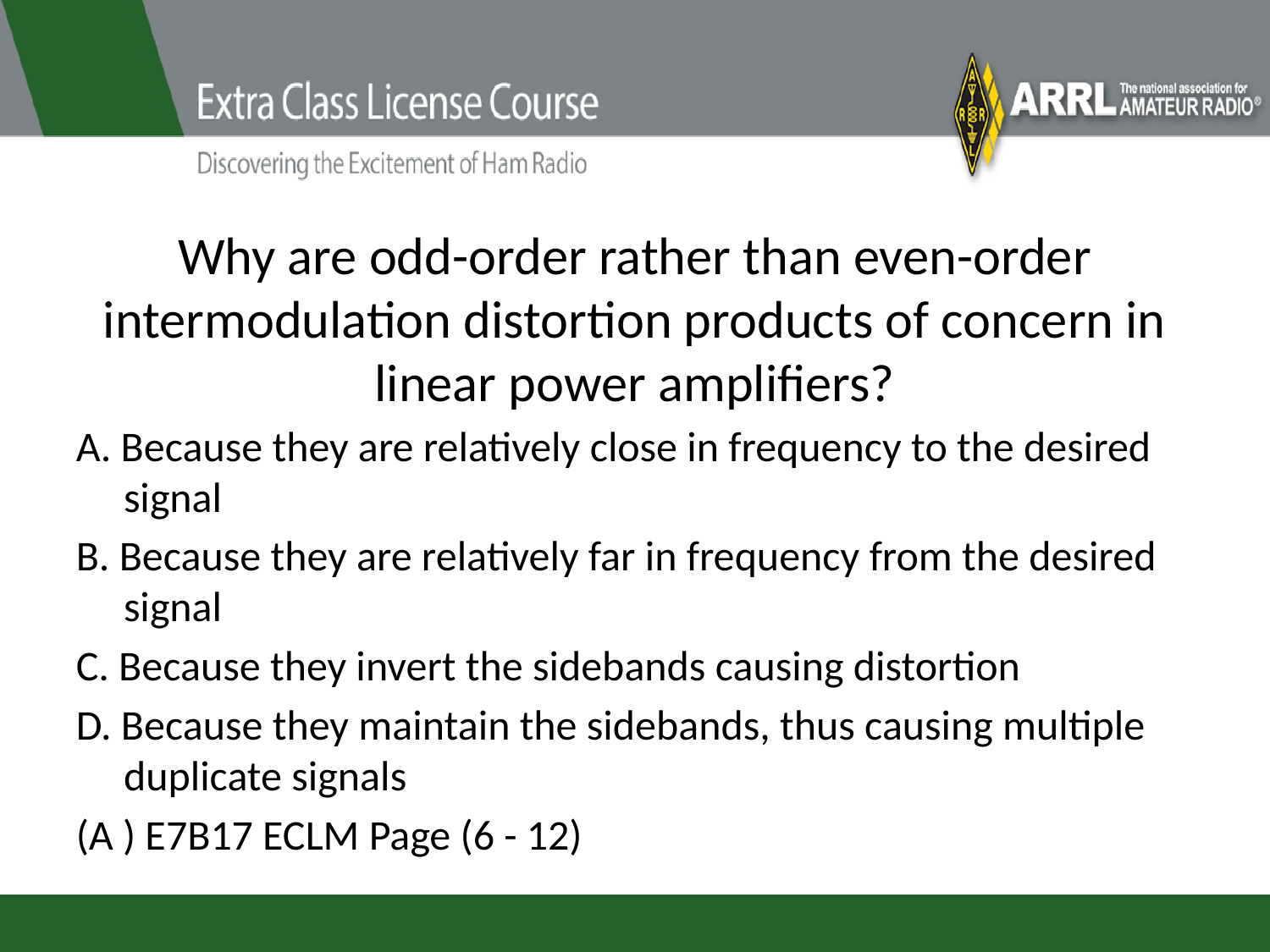

# Why are odd-order rather than even-order intermodulation distortion products of concern in linear power amplifiers?
A. Because they are relatively close in frequency to the desired signal
B. Because they are relatively far in frequency from the desired signal
C. Because they invert the sidebands causing distortion
D. Because they maintain the sidebands, thus causing multiple duplicate signals
(A ) E7B17 ECLM Page (6 - 12)